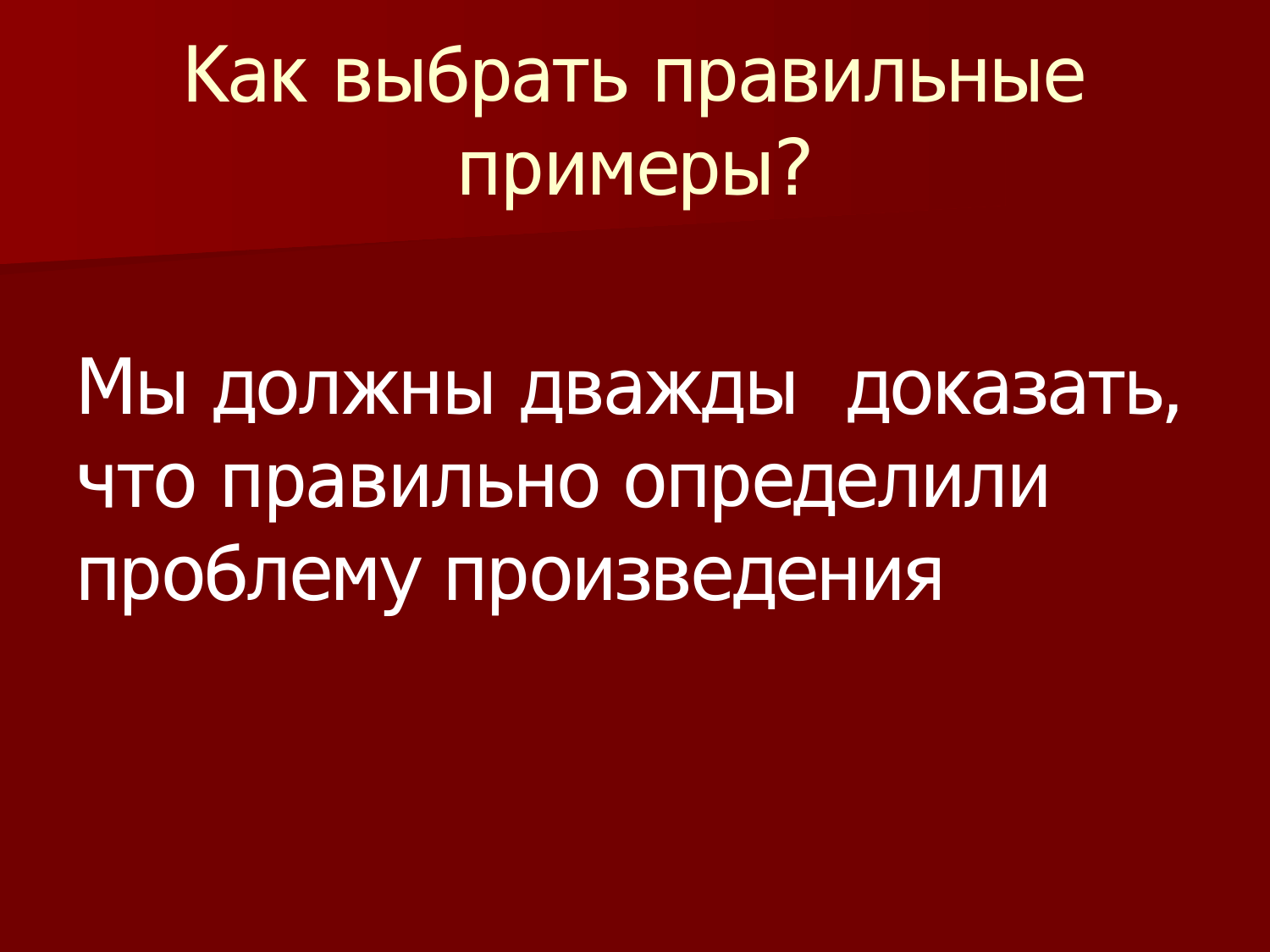

# Как выбрать правильные примеры?

Мы должны дважды  доказать, что правильно определили проблему произведения